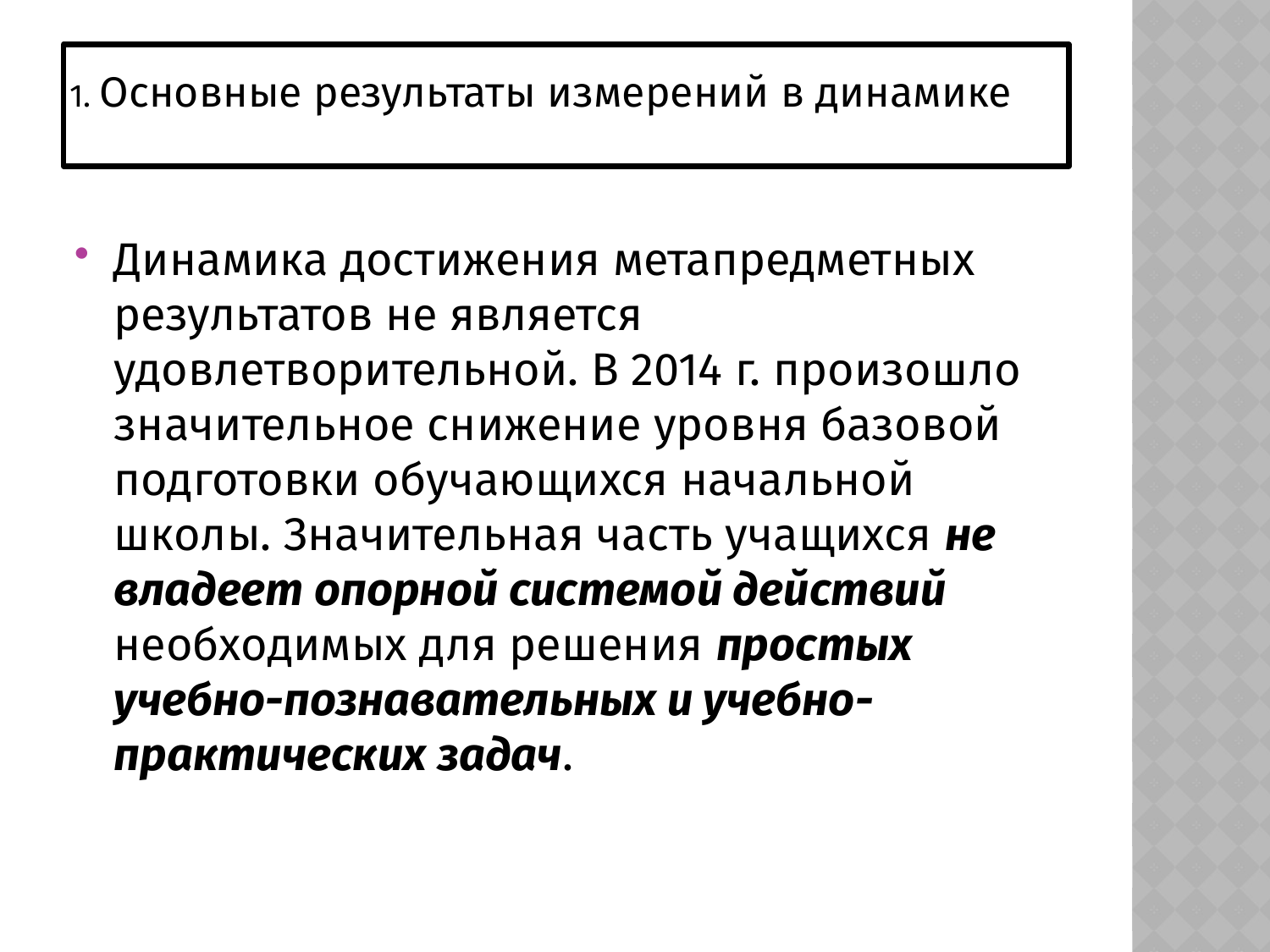

# 1. Основные результаты измерений в динамике
Динамика достижения метапредметных результатов не является удовлетворительной. В 2014 г. произошло значительное снижение уровня базовой подготовки обучающихся начальной школы. Значительная часть учащихся не владеет опорной системой действий необходимых для решения простых учебно-познавательных и учебно-практических задач.